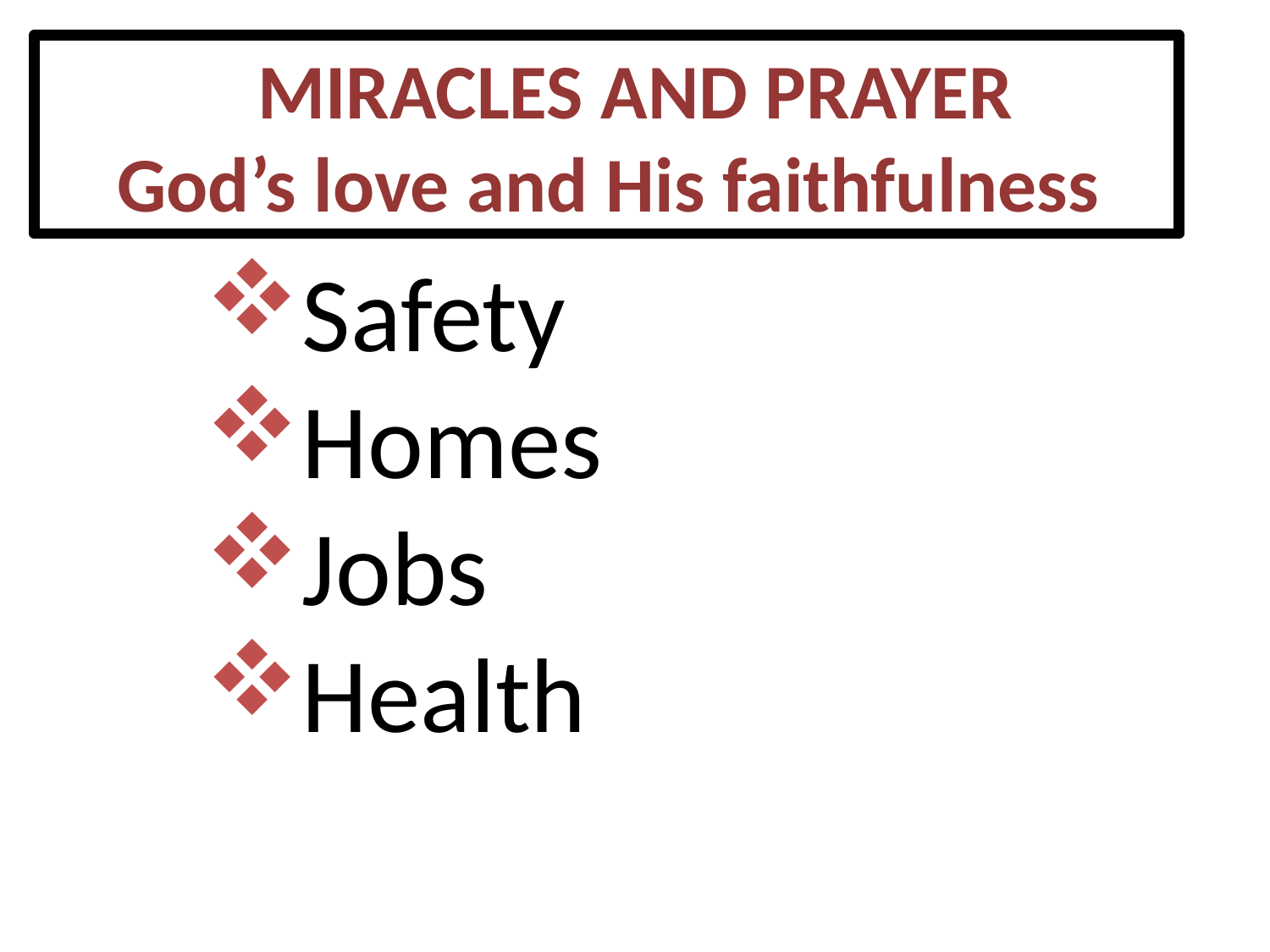

MIRACLES AND PRAYER
    God’s love and His faithfulness
Safety
Homes
Jobs
Health